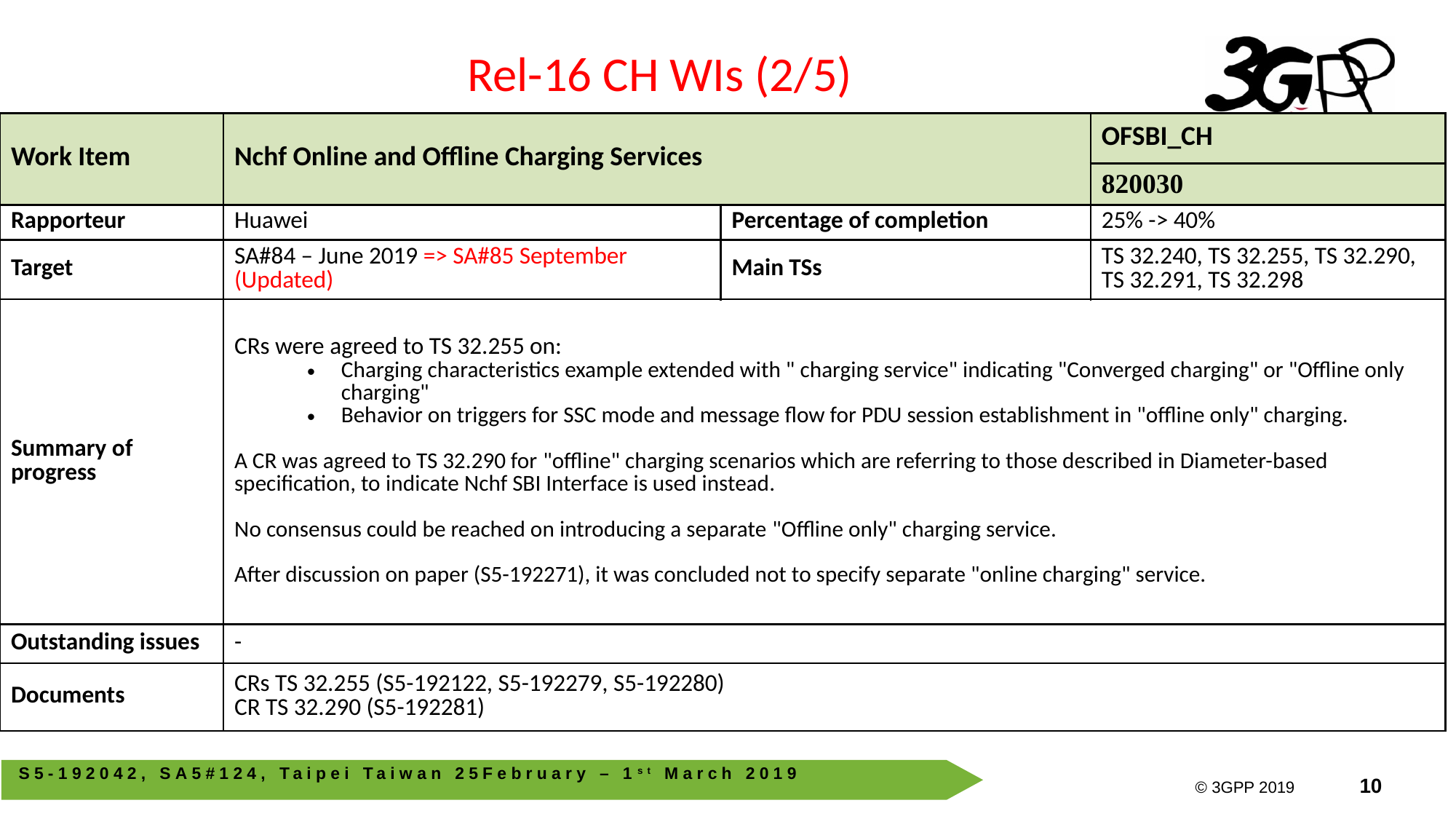

Rel-16 CH WIs (2/5)
| Work Item | Nchf Online and Offline Charging Services |  | OFSBI\_CH |
| --- | --- | --- | --- |
|  |  |  | 820030 |
| Rapporteur | Huawei | Percentage of completion | 25% -> 40% |
| Target | SA#84 – June 2019 => SA#85 September (Updated) | Main TSs | TS 32.240, TS 32.255, TS 32.290, TS 32.291, TS 32.298 |
| Summary of progress | CRs were agreed to TS 32.255 on: Charging characteristics example extended with " charging service" indicating "Converged charging" or "Offline only charging" Behavior on triggers for SSC mode and message flow for PDU session establishment in "offline only" charging. A CR was agreed to TS 32.290 for "offline" charging scenarios which are referring to those described in Diameter-based specification, to indicate Nchf SBI Interface is used instead. No consensus could be reached on introducing a separate "Offline only" charging service. After discussion on paper (S5-192271), it was concluded not to specify separate "online charging" service. |  |  |
| Outstanding issues | - |  |  |
| Documents | CRs TS 32.255 (S5-192122, S5-192279, S5-192280) CR TS 32.290 (S5-192281) |  |  |